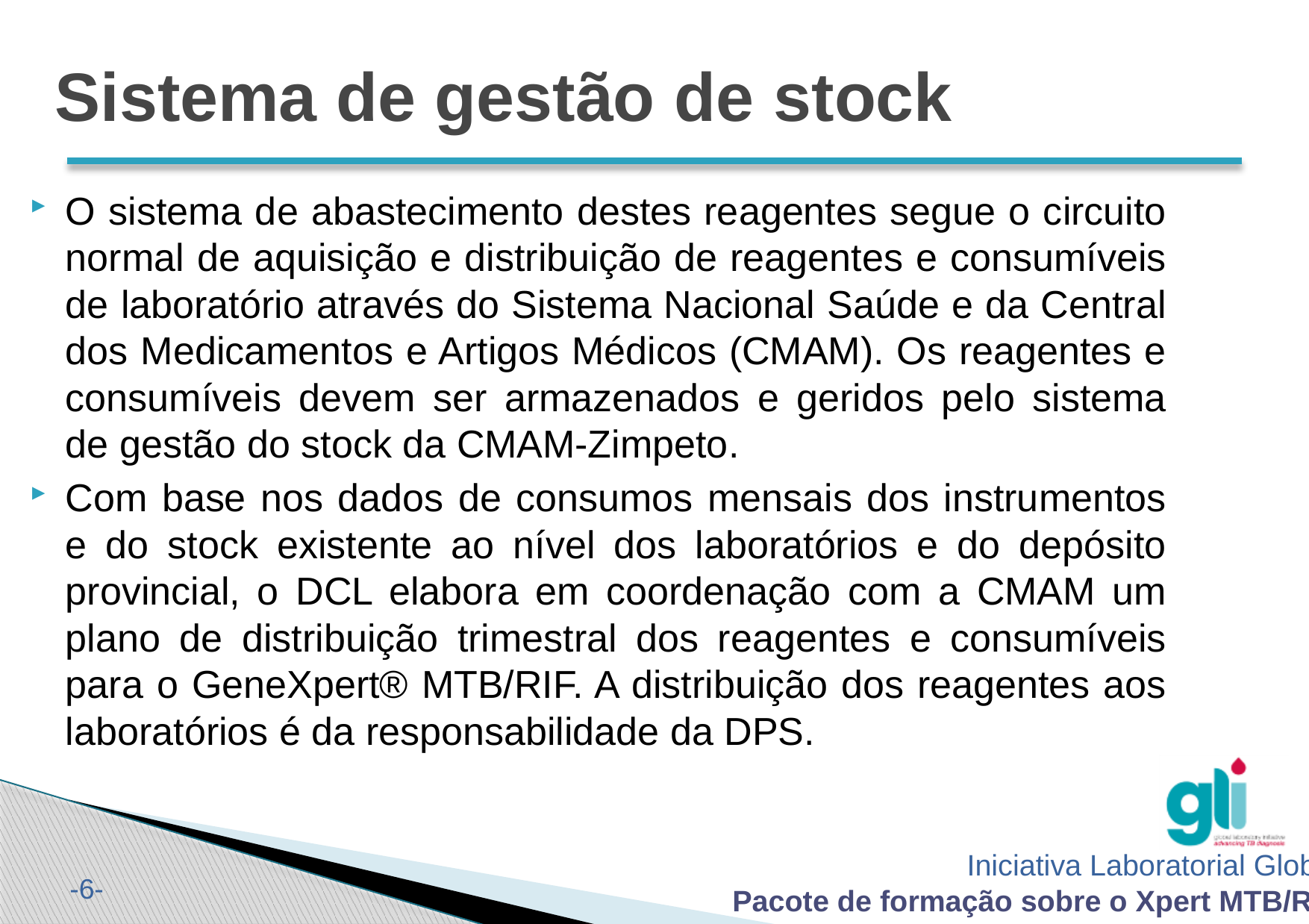

# Sistema de gestão de stock
O sistema de abastecimento destes reagentes segue o circuito normal de aquisição e distribuição de reagentes e consumíveis de laboratório através do Sistema Nacional Saúde e da Central dos Medicamentos e Artigos Médicos (CMAM). Os reagentes e consumíveis devem ser armazenados e geridos pelo sistema de gestão do stock da CMAM-Zimpeto.
Com base nos dados de consumos mensais dos instrumentos e do stock existente ao nível dos laboratórios e do depósito provincial, o DCL elabora em coordenação com a CMAM um plano de distribuição trimestral dos reagentes e consumíveis para o GeneXpert® MTB/RIF. A distribuição dos reagentes aos laboratórios é da responsabilidade da DPS.